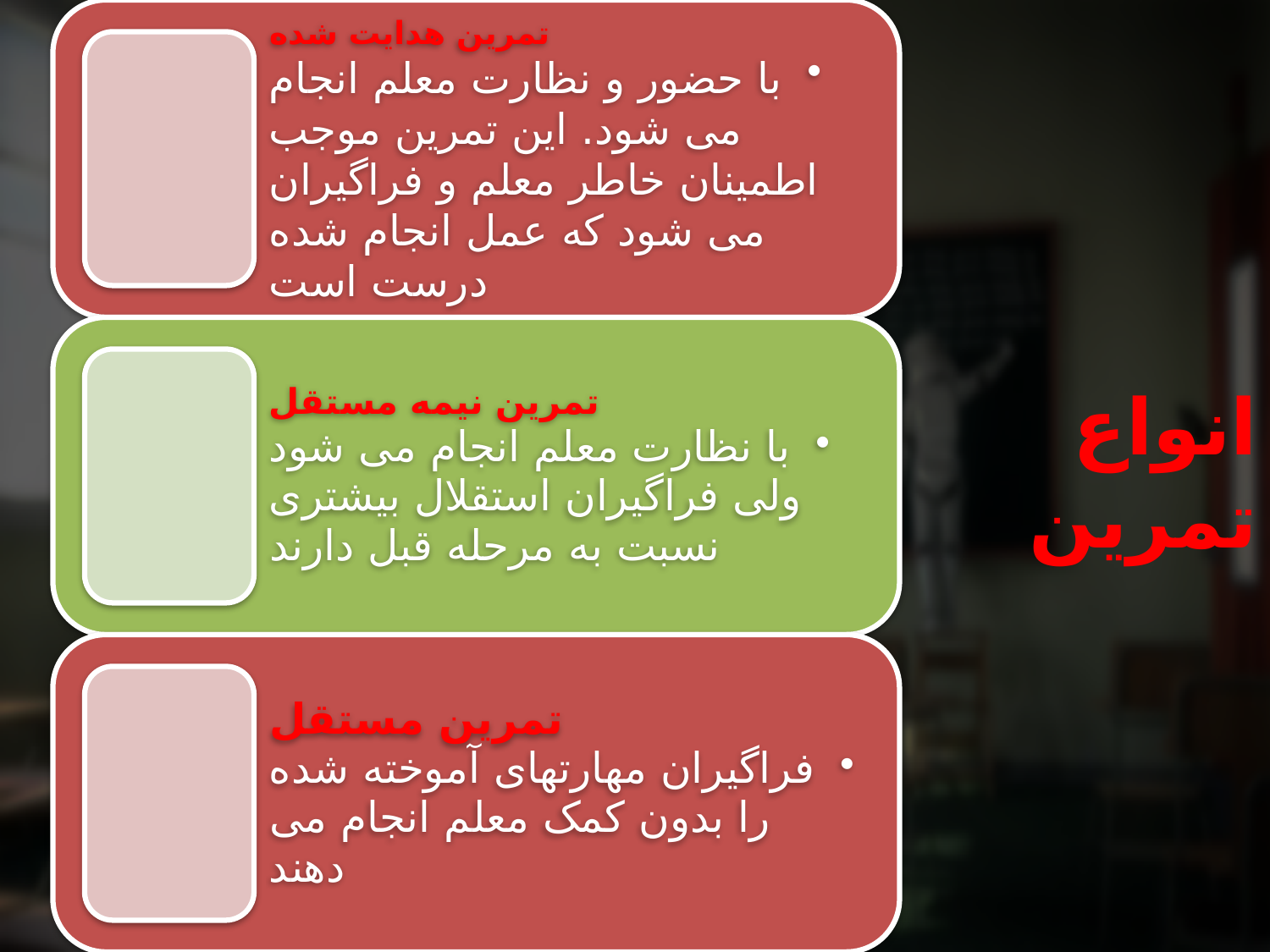

تمرین هدایت شده
با حضور و نظارت معلم انجام می شود. این تمرین موجب اطمینان خاطر معلم و فراگیران می شود که عمل انجام شده درست است
تمرین نیمه مستقل
تمرین مستقل
فراگیران مهارتهای آموخته شده را بدون کمک معلم انجام می دهند
# انواع تمرین